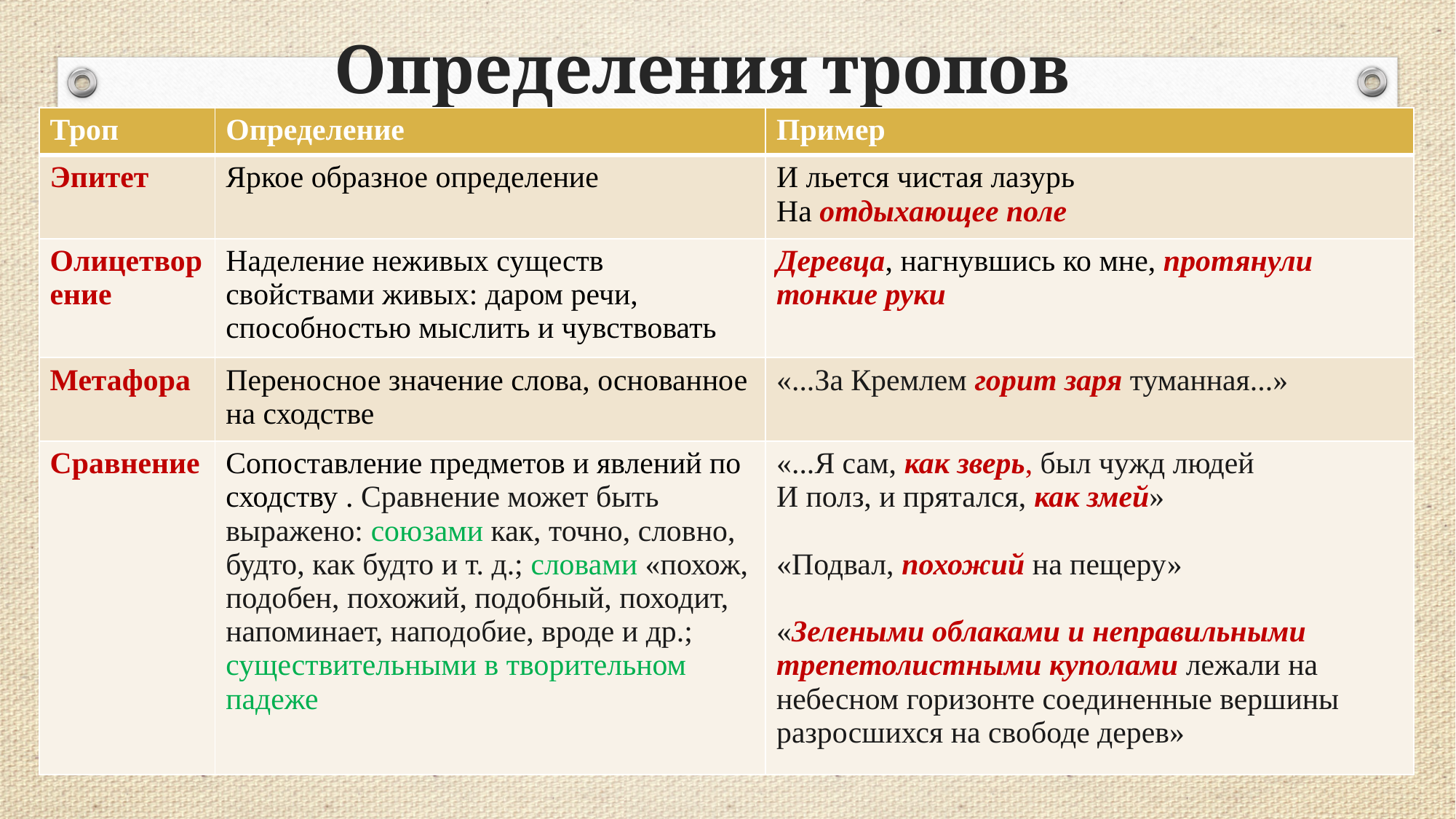

# Определения тропов
| Троп | Определение | Пример |
| --- | --- | --- |
| Эпитет | Яркое образное определение | И льется чистая лазурь На отдыхающее поле |
| Олицетворение | Наделение неживых существ свойствами живых: даром речи, способностью мыслить и чувствовать | Деревца, нагнувшись ко мне, протянули тонкие руки |
| Метафора | Переносное значение слова, основанное на сходстве | «...За Кремлем горит заря туманная...» |
| Сравнение | Сопоставление предметов и явлений по сходству . Сравнение может быть выражено: союзами как, точно, словно, будто, как будто и т. д.; словами «похож, подобен, похожий, подобный, походит, напоминает, наподобие, вроде и др.; существительными в творительном падеже | «...Я сам, как зверь, был чужд людей И полз, и прятался, как змей»  «Подвал, похожий на пещеру» «Зелеными облаками и неправильными трепетолистными куполами лежали на небесном горизонте соединенные вершины разросшихся на свободе дерев» |